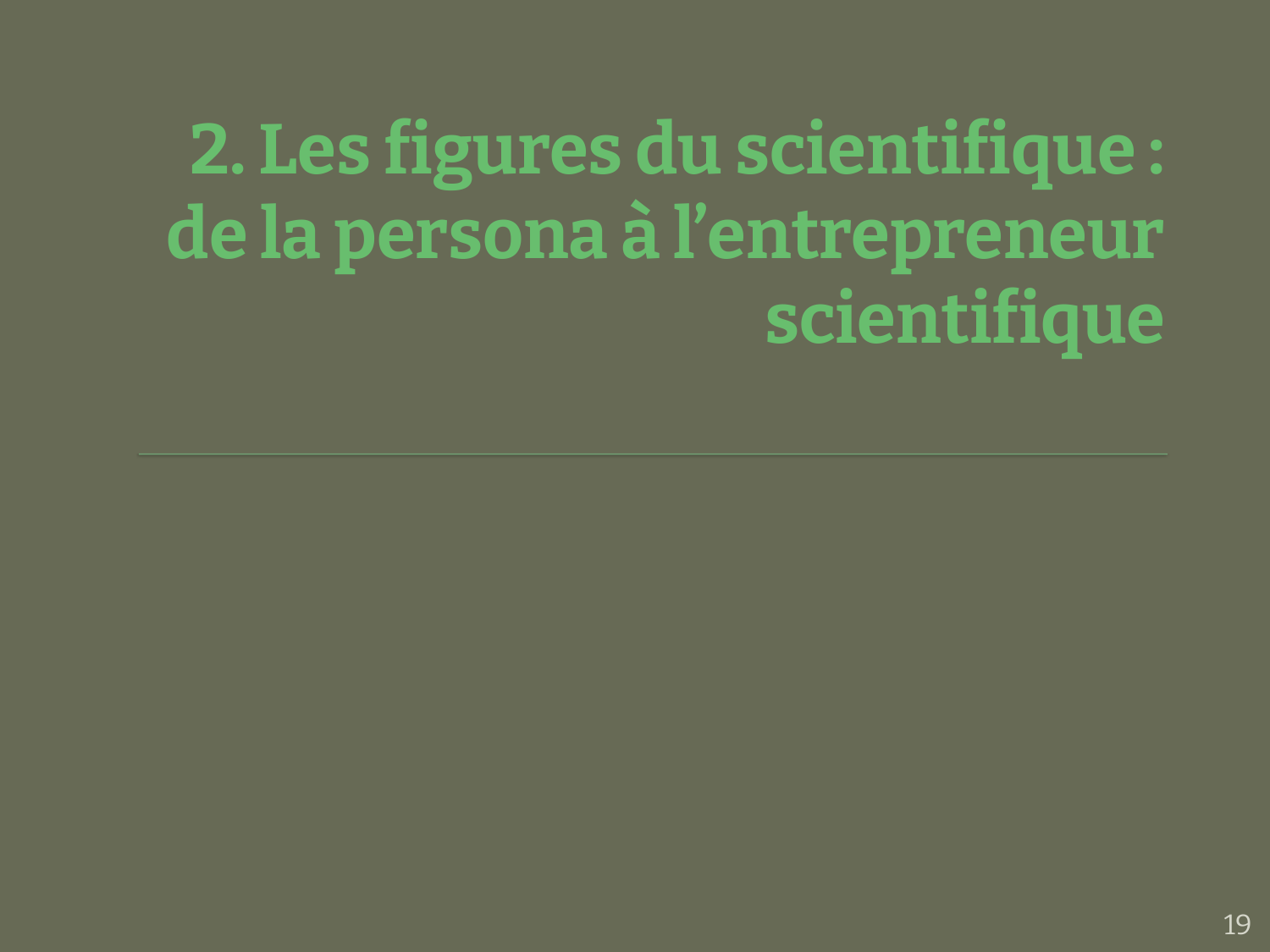

# 2. Les figures du scientifique : de la persona à l’entrepreneur scientifique

19